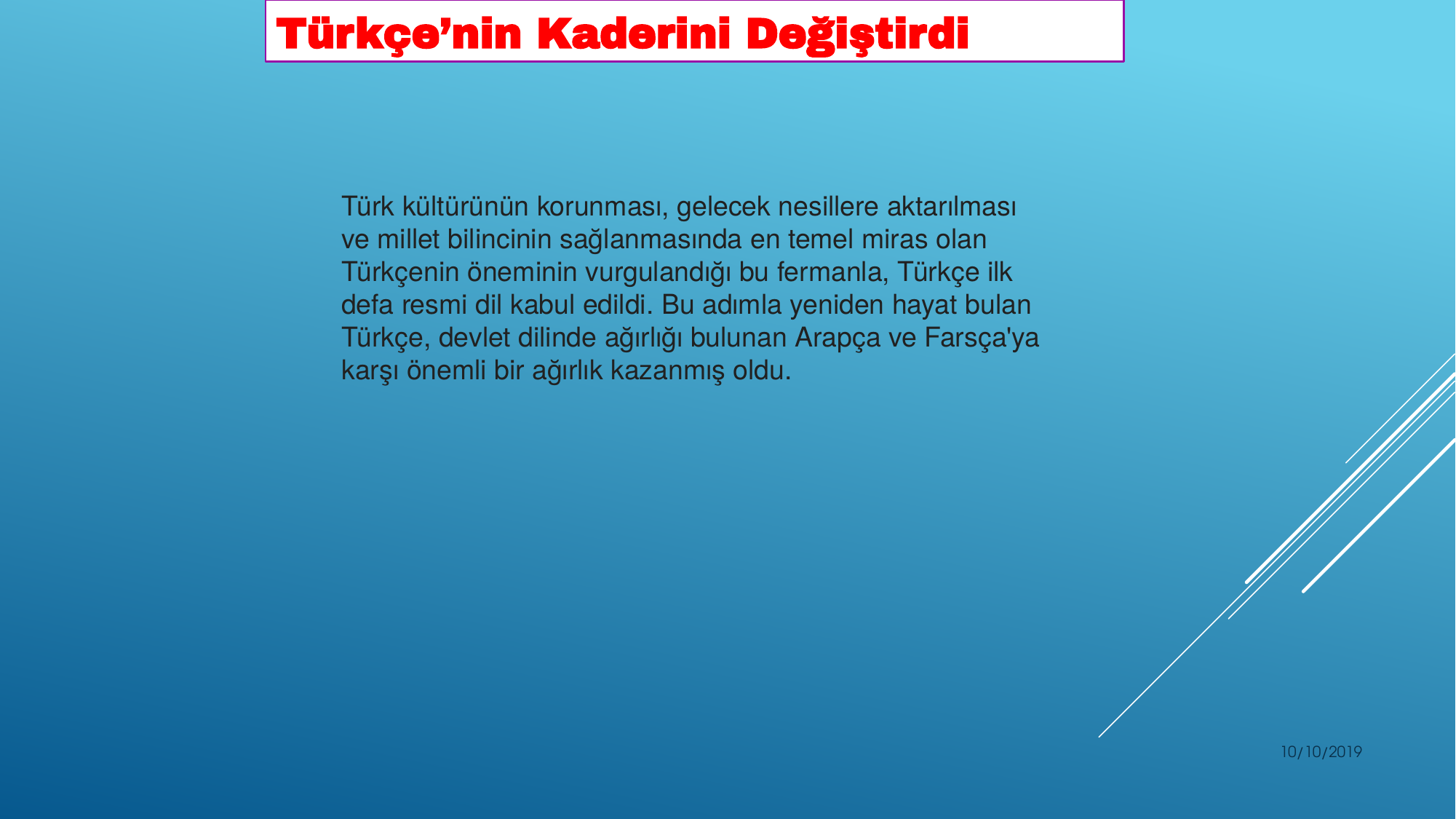

Türkçe’nin Kaderini Değiştirdi
Türk kültürünün korunması, gelecek nesillere aktarılması ve millet bilincinin sağlanmasında en temel miras olan Türkçenin öneminin vurgulandığı bu fermanla, Türkçe ilk defa resmi dil kabul edildi. Bu adımla yeniden hayat bulan Türkçe, devlet dilinde ağırlığı bulunan Arapça ve Farsça'ya karşı önemli bir ağırlık kazanmış oldu.
10/10/2019